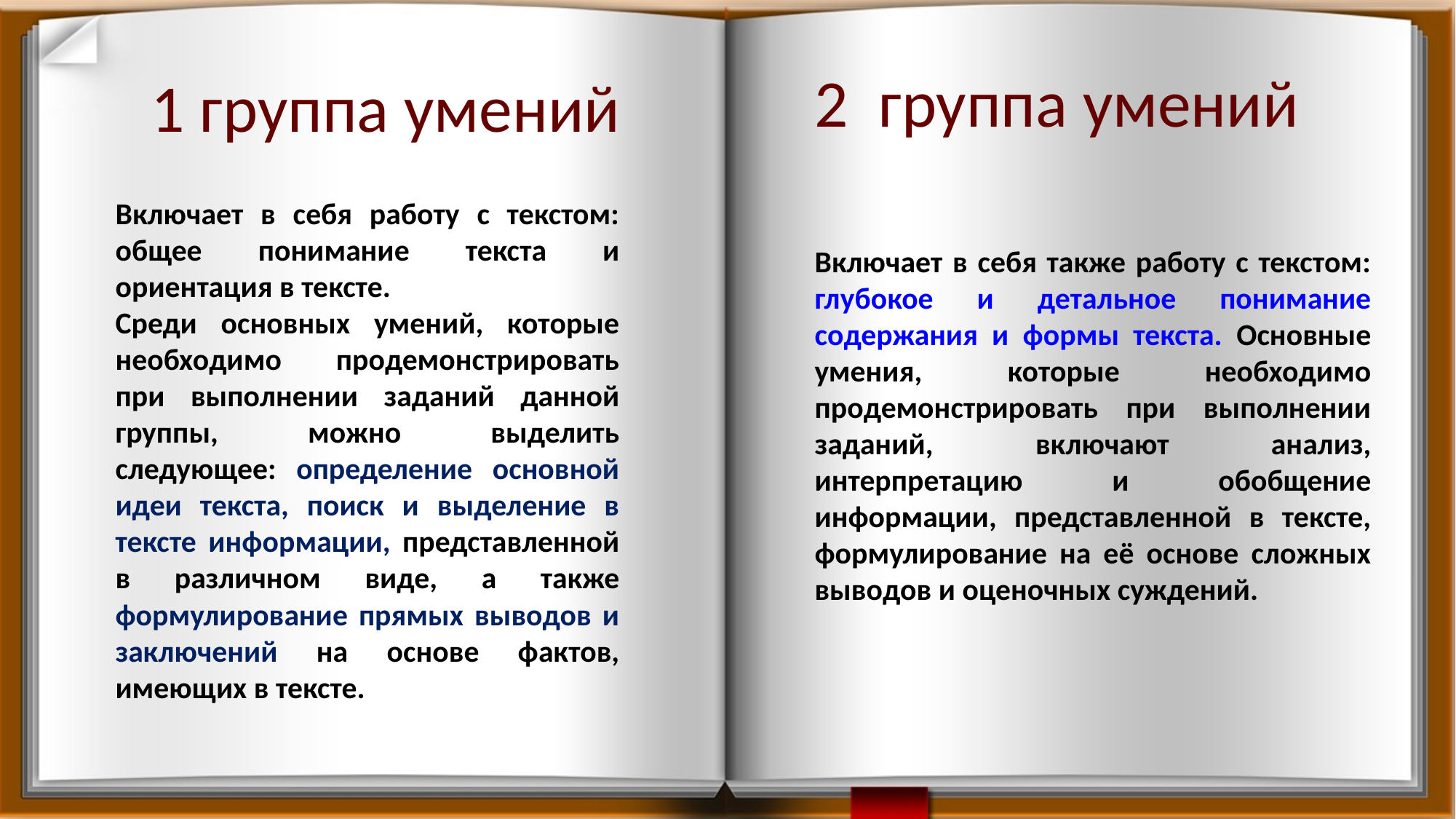

# 1 группа умений
2  группа умений
Включает в себя работу с текстом: общее понимание текста и ориентация в тексте.
Среди основных умений, которые необходимо продемонстрировать при выполнении заданий данной группы, можно выделить следующее: определение основной идеи текста, поиск и выделение в тексте информации, представленной в различном виде, а также формулирование прямых выводов и заключений на основе фактов, имеющих в тексте.
Включает в себя также работу с текстом: глубокое и детальное понимание содержания и формы текста. Основные умения, которые необходимо продемонстрировать при выполнении заданий, включают анализ, интерпретацию и обобщение информации, представленной в тексте, формулирование на её основе сложных выводов и оценочных суждений.